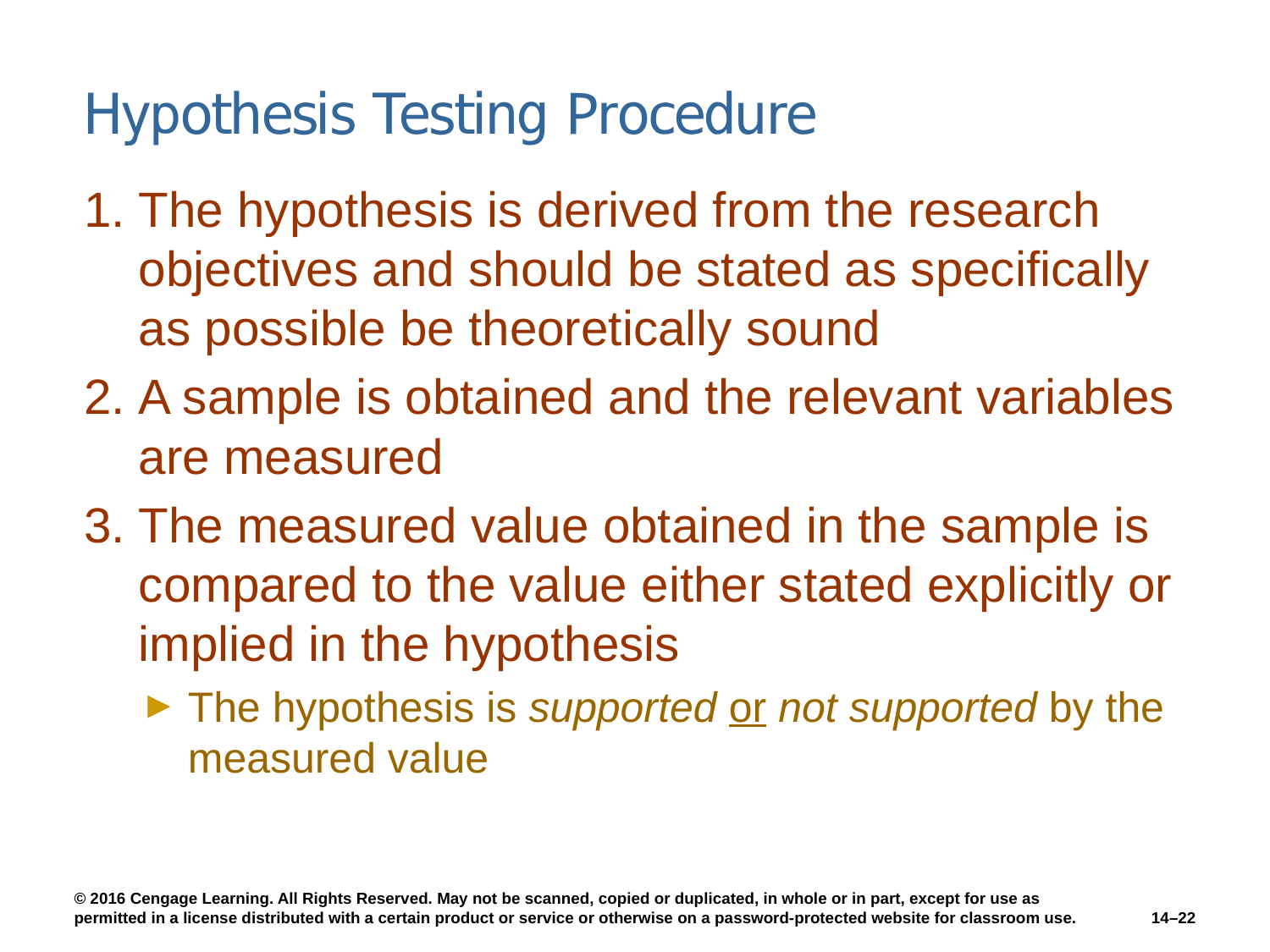

# Hypothesis Testing Procedure
The hypothesis is derived from the research objectives and should be stated as specifically as possible be theoretically sound
A sample is obtained and the relevant variables are measured
The measured value obtained in the sample is compared to the value either stated explicitly or implied in the hypothesis
The hypothesis is supported or not supported by the measured value
14–22
© 2016 Cengage Learning. All Rights Reserved. May not be scanned, copied or duplicated, in whole or in part, except for use as permitted in a license distributed with a certain product or service or otherwise on a password-protected website for classroom use.